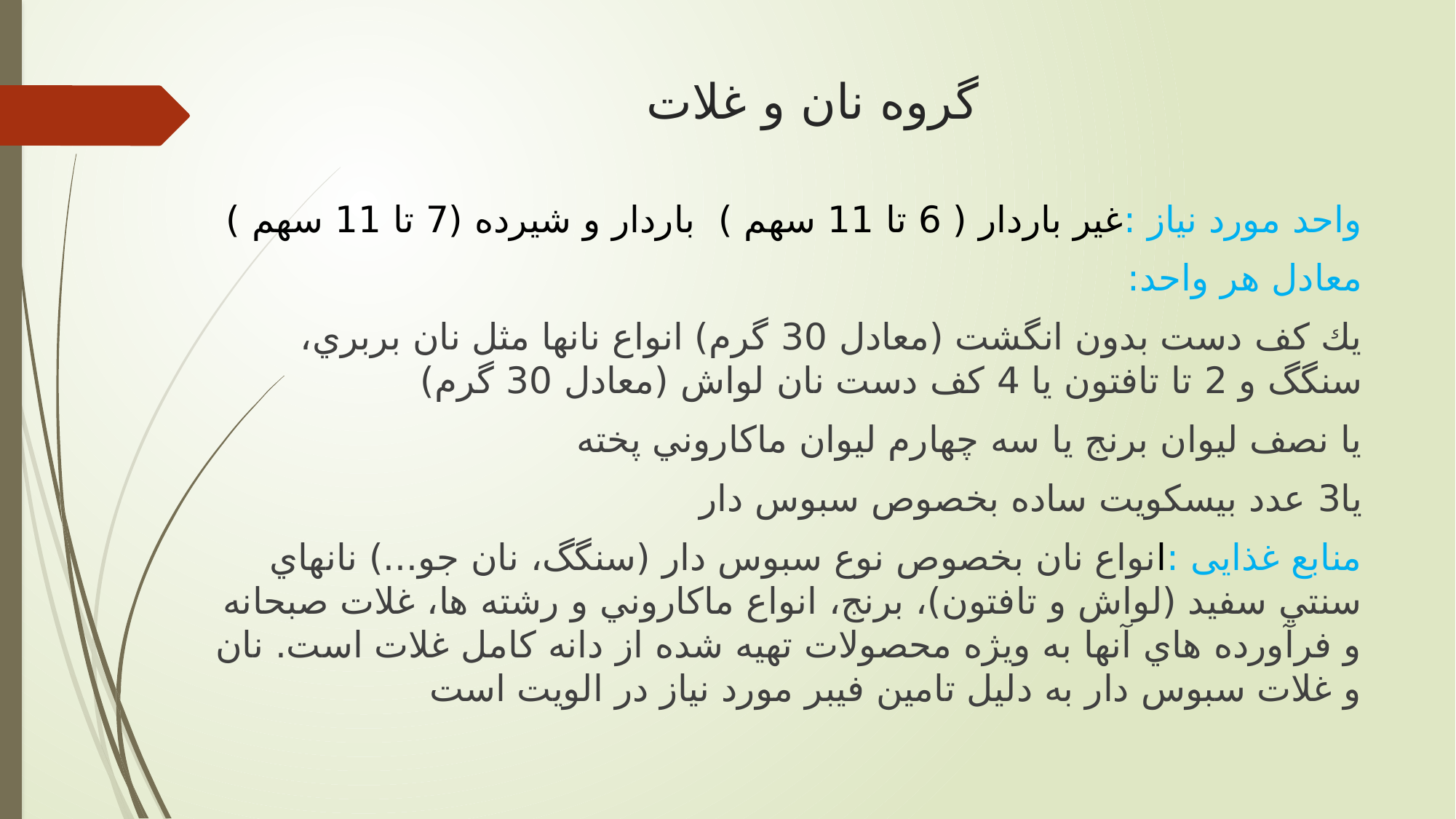

# گروه نان و غلات
واحد مورد نیاز :غیر باردار ( 6 تا 11 سهم )  باردار و شیرده (7 تا 11 سهم )
معادل هر واحد:
یك کف دست بدون انگشت (معادل 30 گرم) انواع نانها مثل نان بربري، سنگگ و 2 تا تافتون يا 4 کف دست نان لواش (معادل 30 گرم)
يا نصف لیوان برنج يا سه چهارم لیوان ماکاروني پخته
يا3 عدد بیسکويت ساده بخصوص سبوس دار
منابع غذایی :انواع نان بخصوص نوع سبوس دار (سنگگ، نان جو...) نانهاي سنتي سفید (لواش و تافتون)، برنج، انواع ماکاروني و رشته ها، غلات صبحانه و فرآورده هاي آنها به ويژه محصولات تهیه شده از دانه کامل غلات است. نان و غلات سبوس دار به دلیل تامین فیبر مورد نیاز در الويت است